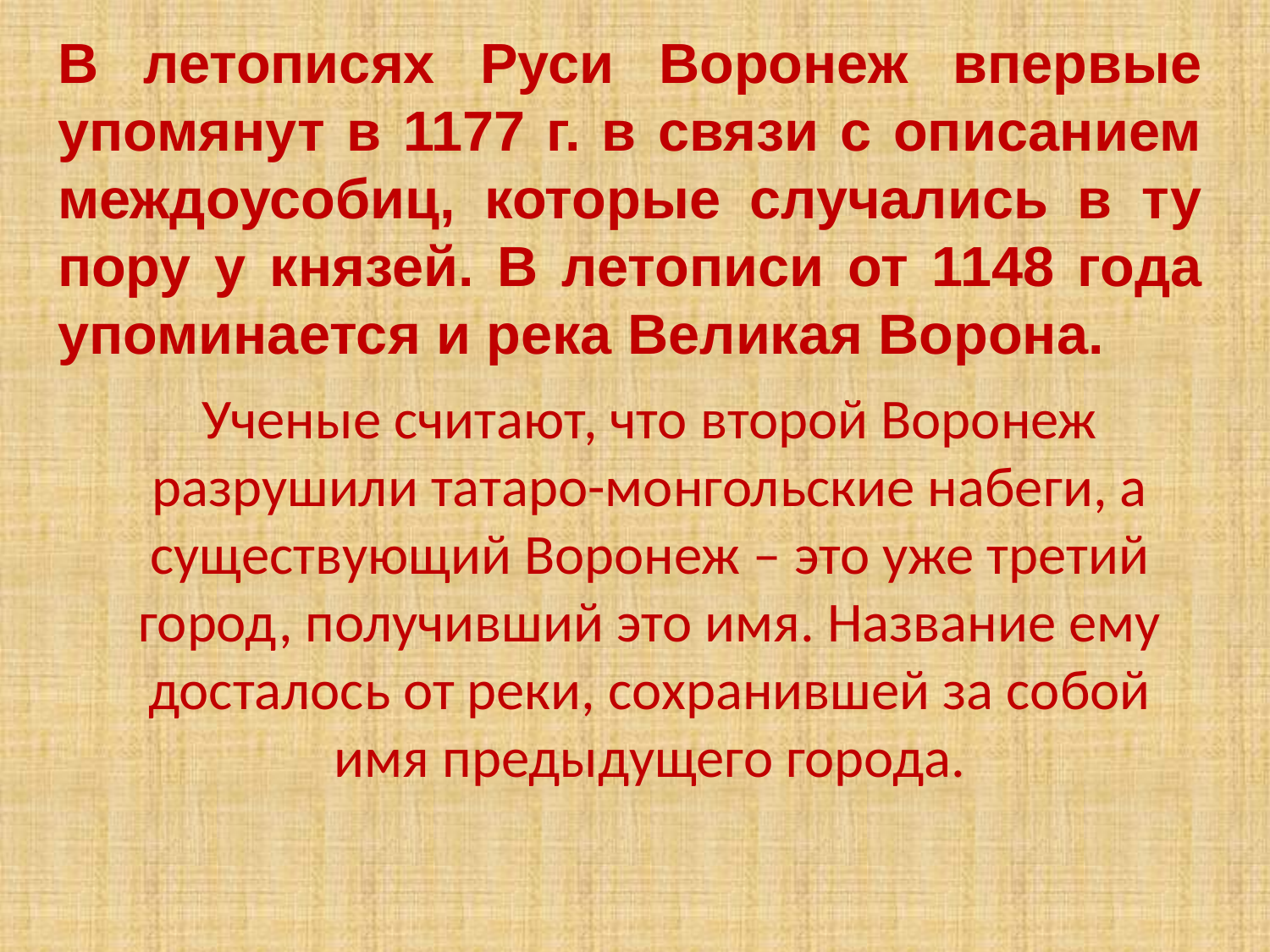

# В летописях Руси Воронеж впервые упомянут в 1177 г. в связи с описанием междоусобиц, которые случались в ту пору у князей. В летописи от 1148 года упоминается и река Великая Ворона.
Ученые считают, что второй Воронеж разрушили татаро-монгольские набеги, а существующий Воронеж – это уже третий город, получивший это имя. Название ему досталось от реки, сохранившей за собой имя предыдущего города.